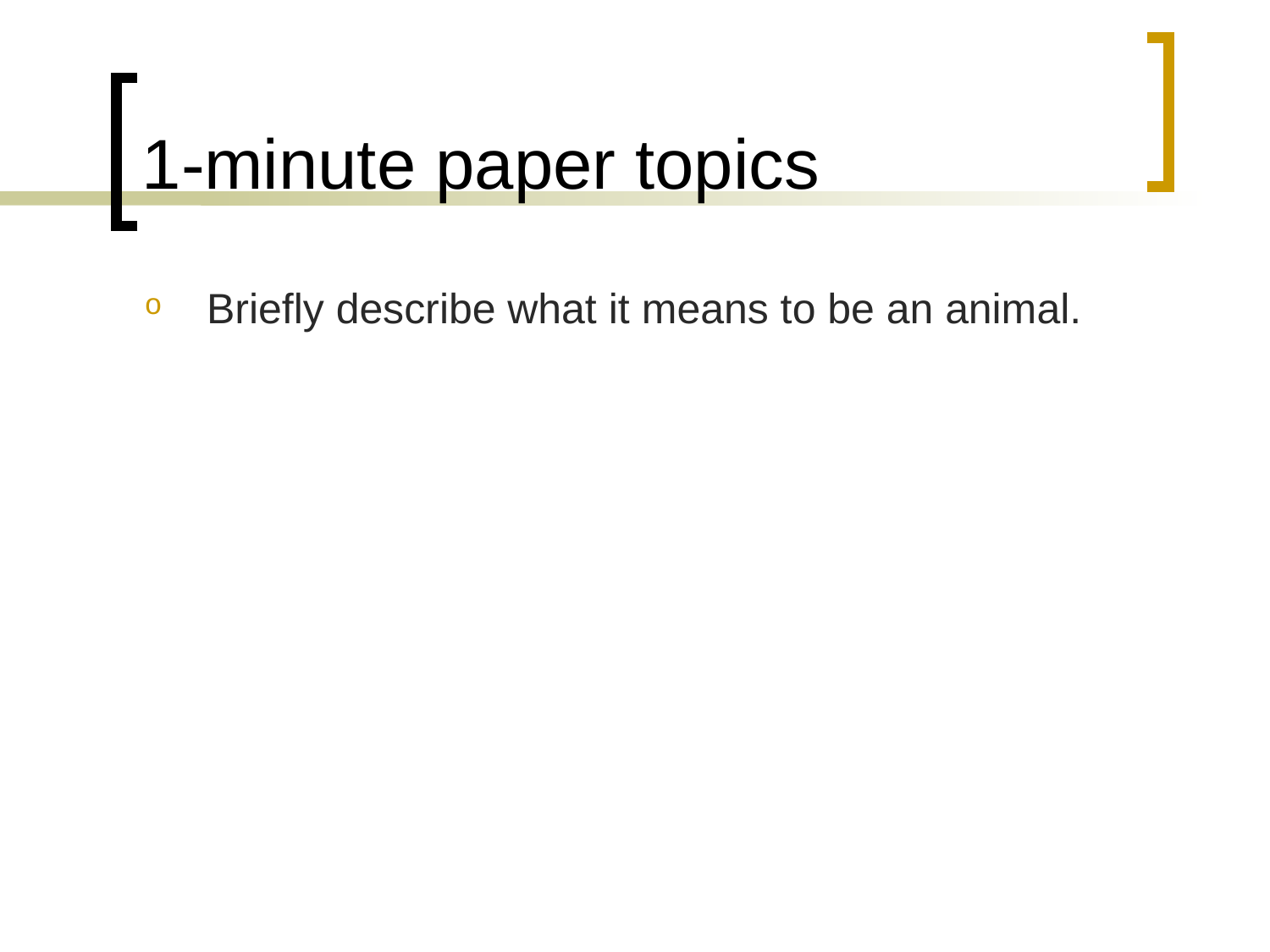

# 1-minute paper topics
Briefly describe what it means to be an animal.